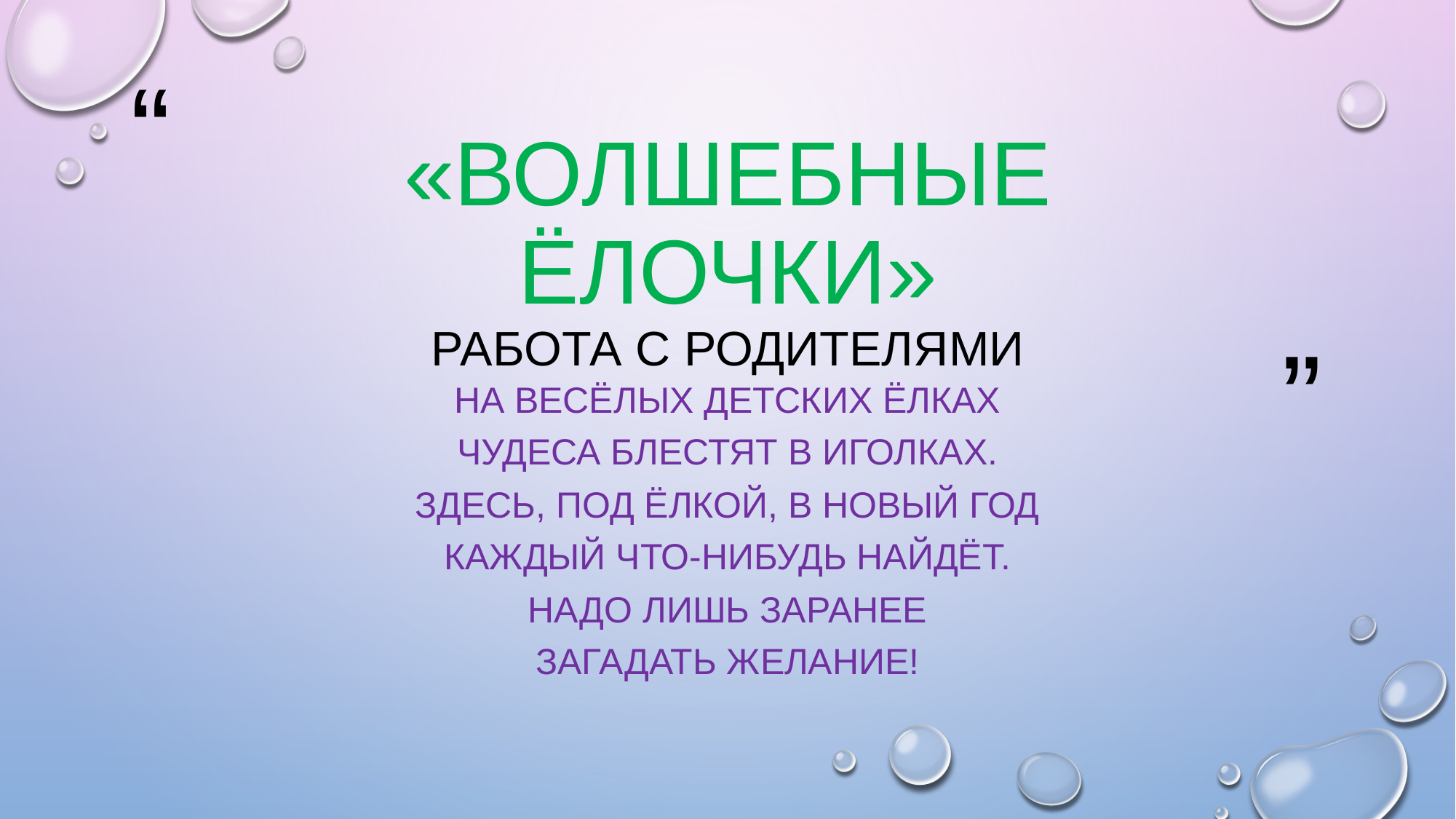

# «Волшебные Ёлочки» работа с родителями

На весёлых детских ёлках
Чудеса блестят в иголках.
Здесь, под ёлкой, в Новый год
Каждый что-нибудь найдёт.
Надо лишь заранее
Загадать желание!